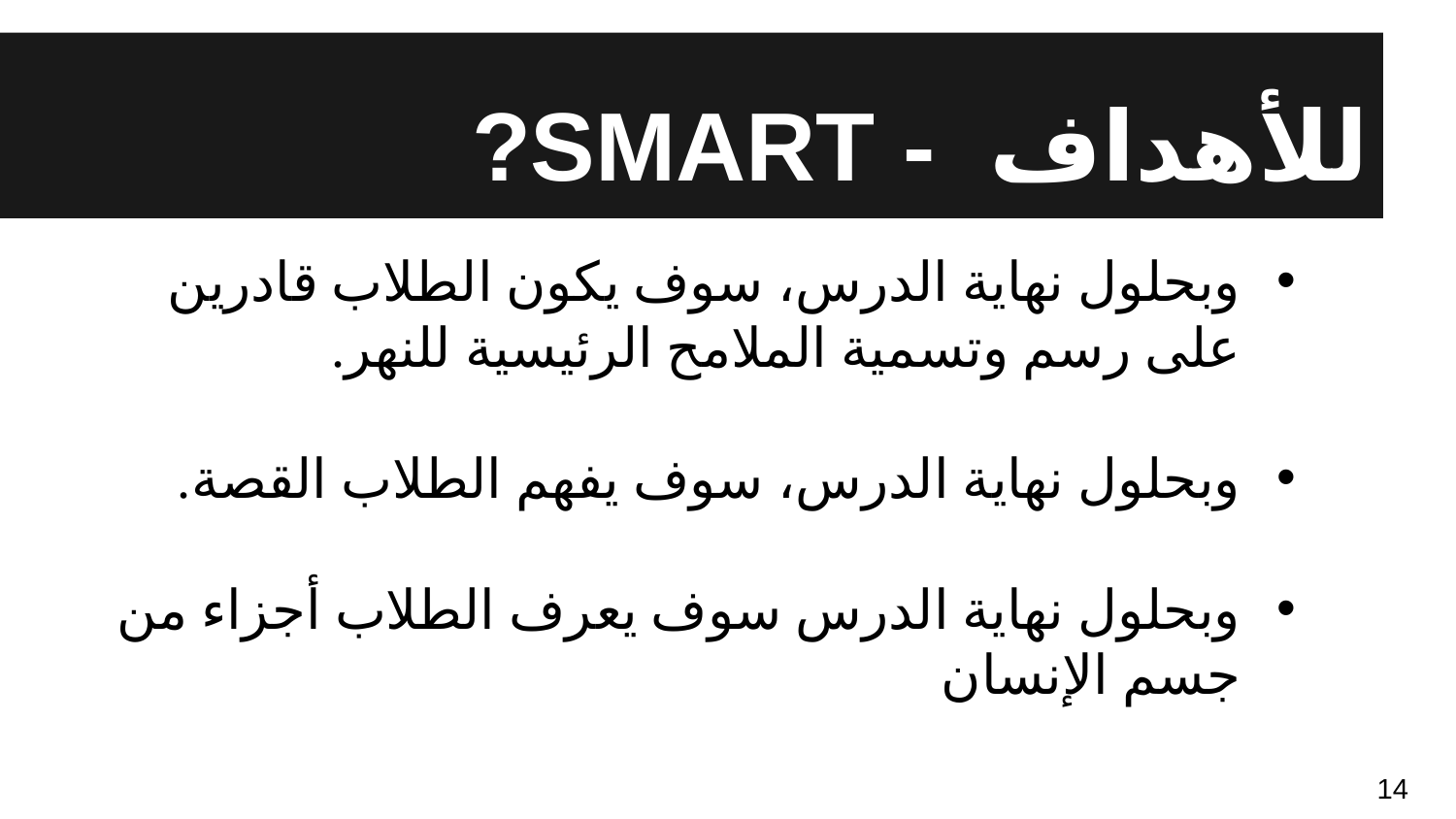

# للأهداف  - SMART?
وبحلول نهاية الدرس، سوف يكون الطلاب قادرين على رسم وتسمية الملامح الرئيسية للنهر.

وبحلول نهاية الدرس، سوف يفهم الطلاب القصة.

وبحلول نهاية الدرس سوف يعرف الطلاب أجزاء من جسم الإنسان

14